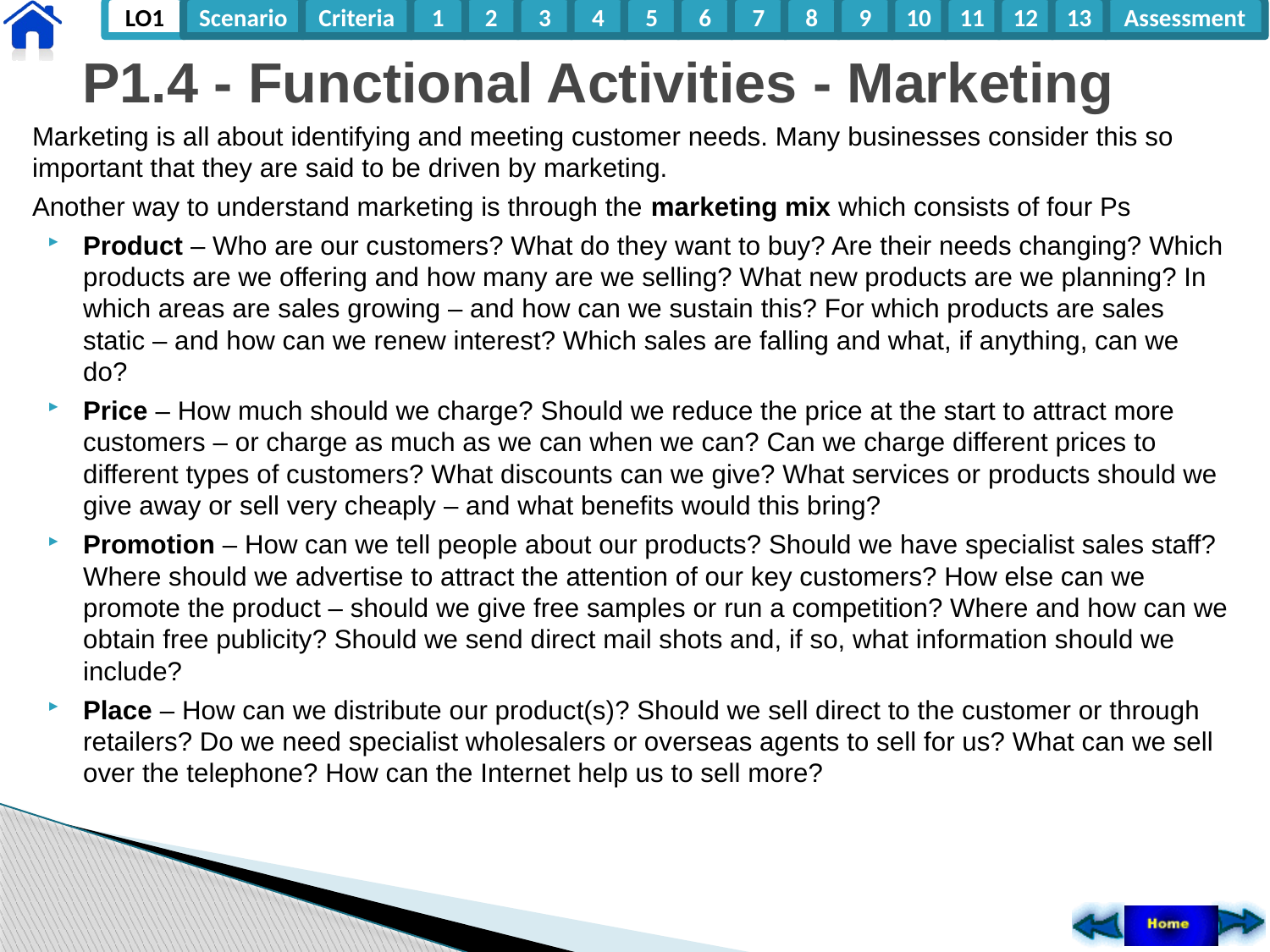

# P1.4 - Functional Activities - Marketing
Marketing is all about identifying and meeting customer needs. Many businesses consider this so important that they are said to be driven by marketing.
Another way to understand marketing is through the marketing mix which consists of four Ps
Product – Who are our customers? What do they want to buy? Are their needs changing? Which products are we offering and how many are we selling? What new products are we planning? In which areas are sales growing – and how can we sustain this? For which products are sales static – and how can we renew interest? Which sales are falling and what, if anything, can we do?
Price – How much should we charge? Should we reduce the price at the start to attract more customers – or charge as much as we can when we can? Can we charge different prices to different types of customers? What discounts can we give? What services or products should we give away or sell very cheaply – and what benefits would this bring?
Promotion – How can we tell people about our products? Should we have specialist sales staff? Where should we advertise to attract the attention of our key customers? How else can we promote the product – should we give free samples or run a competition? Where and how can we obtain free publicity? Should we send direct mail shots and, if so, what information should we include?
Place – How can we distribute our product(s)? Should we sell direct to the customer or through retailers? Do we need specialist wholesalers or overseas agents to sell for us? What can we sell over the telephone? How can the Internet help us to sell more?